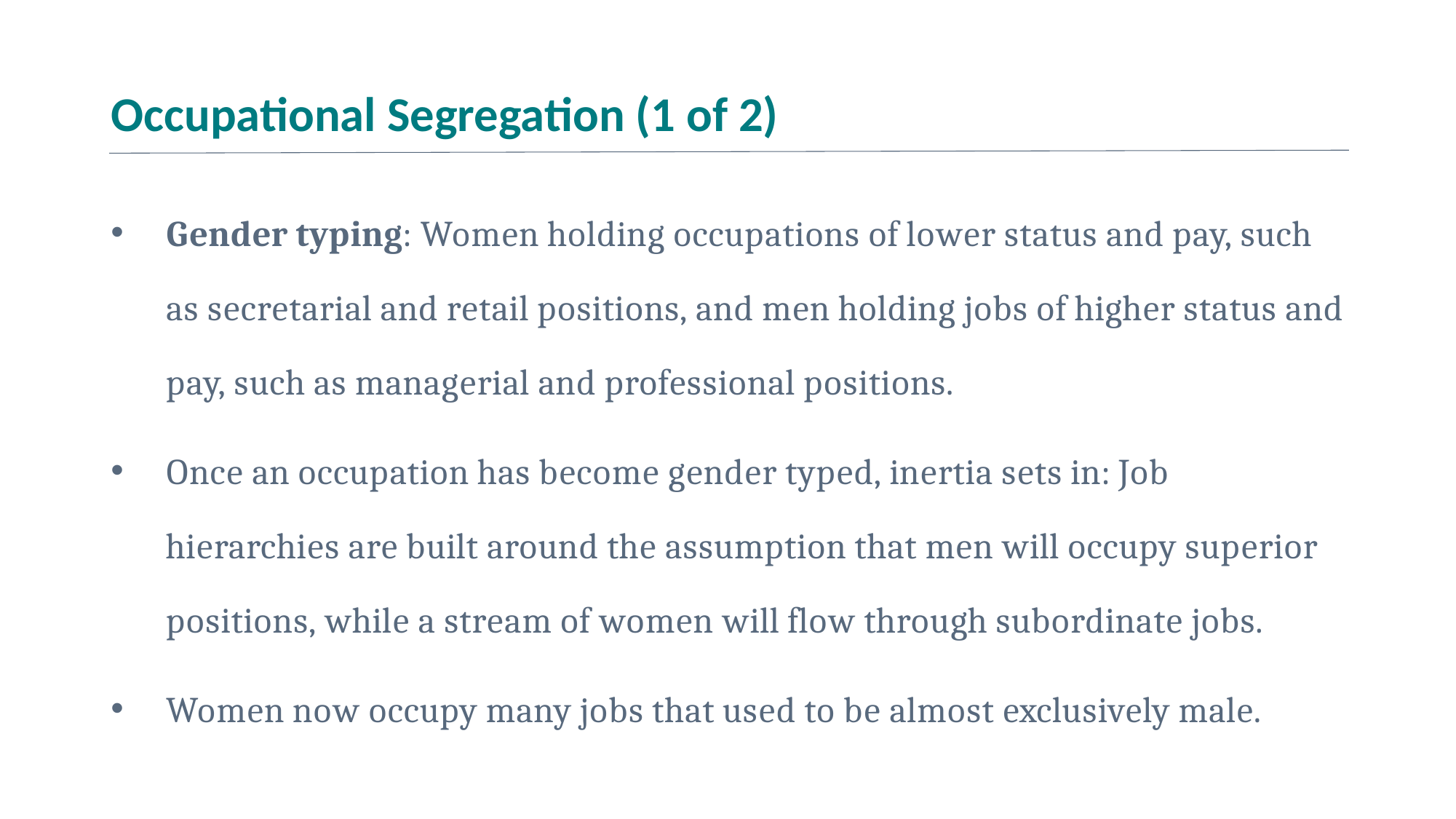

# Occupational Segregation (1 of 2)
Gender typing: Women holding occupations of lower status and pay, such as secretarial and retail positions, and men holding jobs of higher status and pay, such as managerial and professional positions.
Once an occupation has become gender typed, inertia sets in: Job hierarchies are built around the assumption that men will occupy superior positions, while a stream of women will flow through subordinate jobs.
Women now occupy many jobs that used to be almost exclusively male.